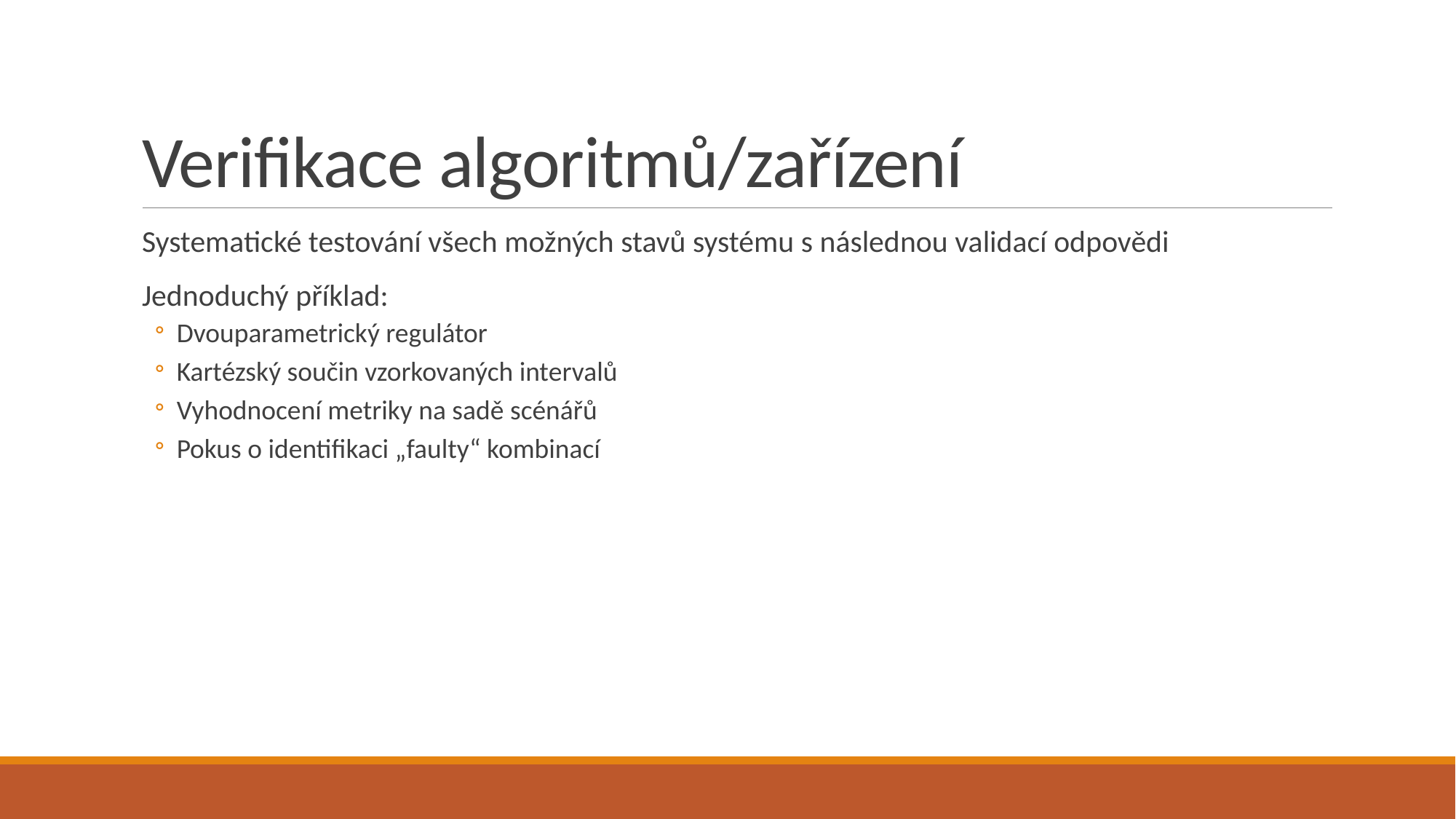

# Verifikace algoritmů/zařízení
Systematické testování všech možných stavů systému s následnou validací odpovědi
Jednoduchý příklad:
Dvouparametrický regulátor
Kartézský součin vzorkovaných intervalů
Vyhodnocení metriky na sadě scénářů
Pokus o identifikaci „faulty“ kombinací